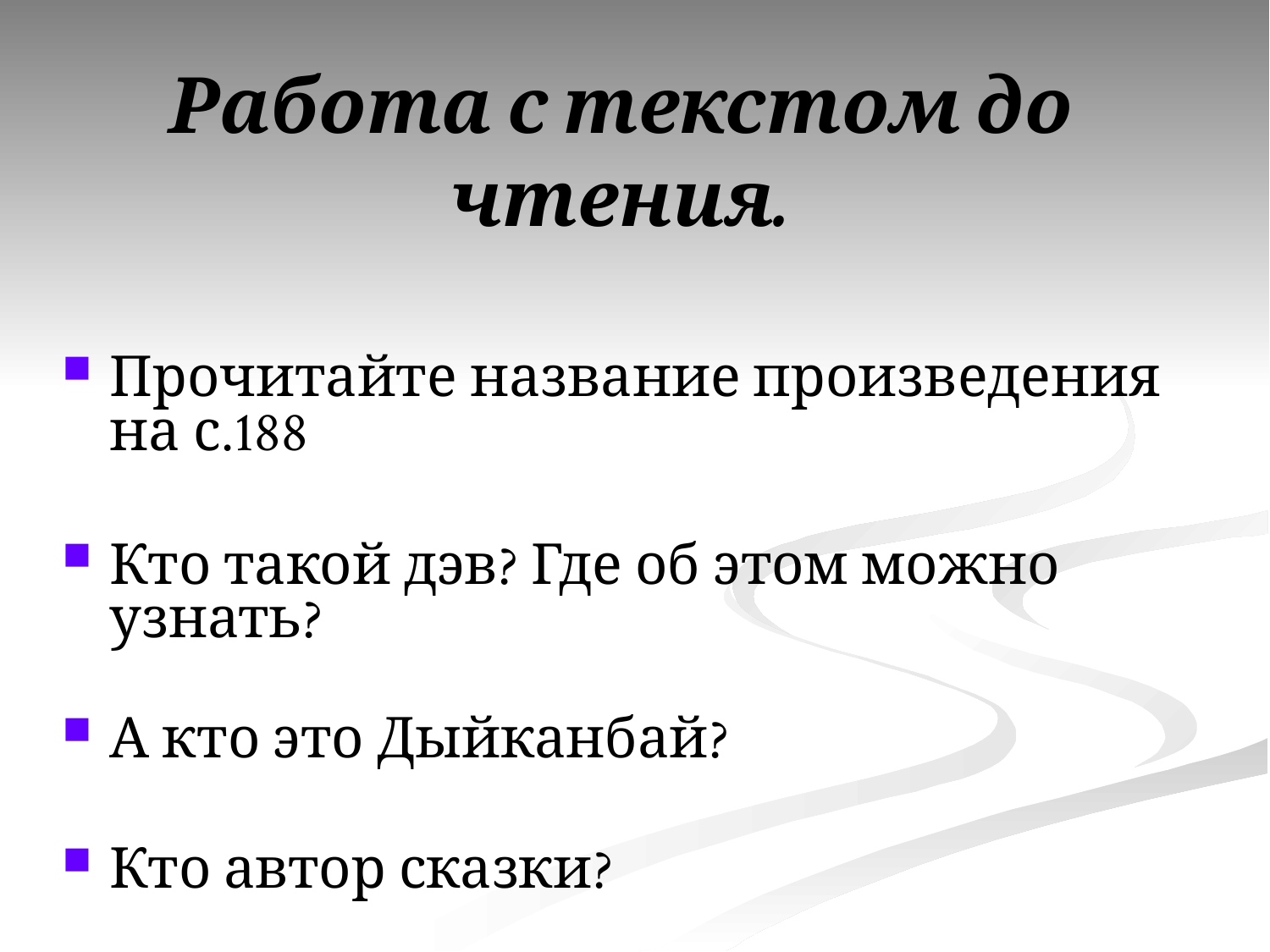

# Работа с текстом до чтения.
Прочитайте название произведения на с.188
Кто такой дэв? Где об этом можно узнать?
А кто это Дыйканбай?

Кто автор сказки?